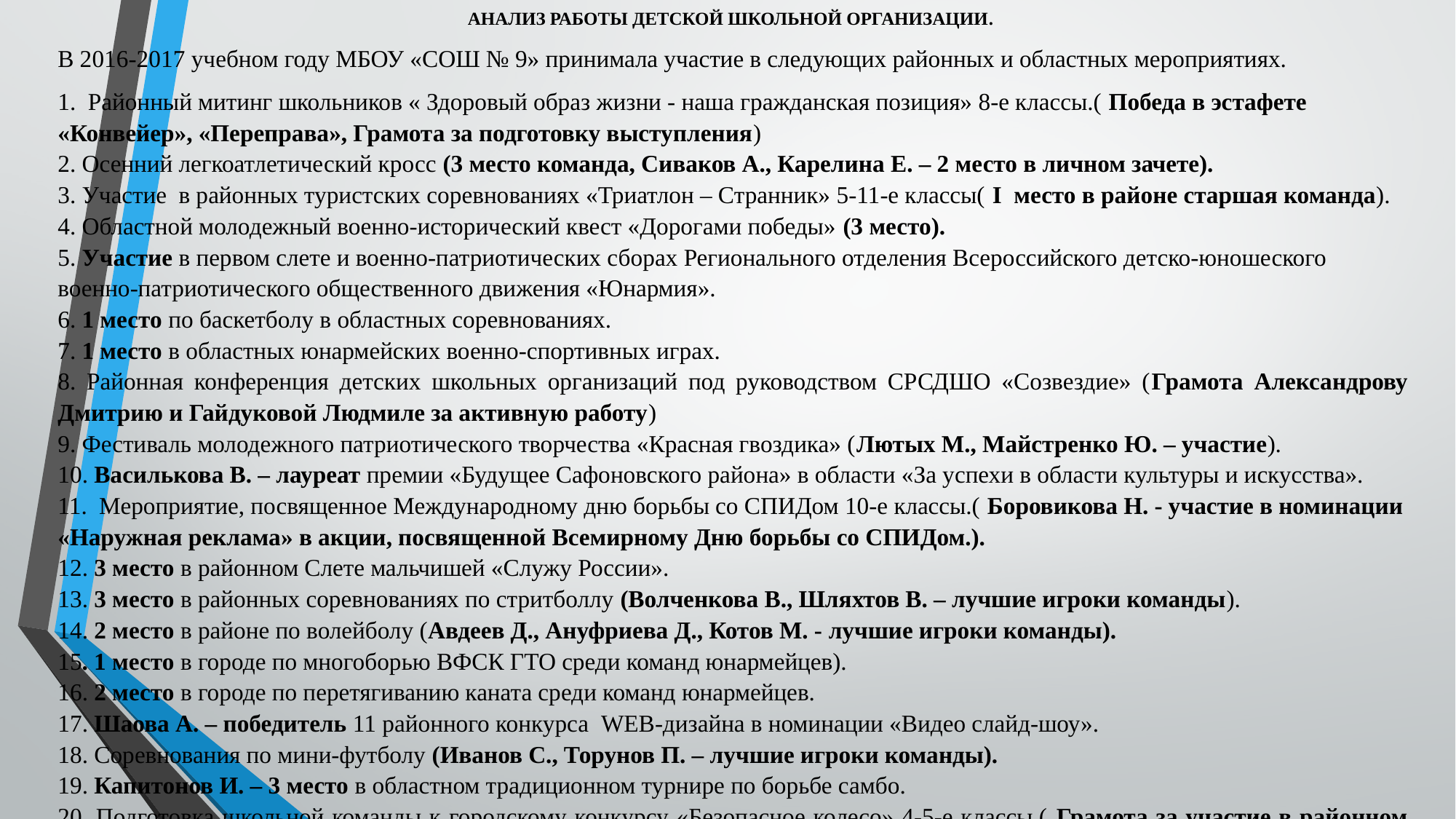

Анализ работы детской школьной организации.
В 2016-2017 учебном году МБОУ «СОШ № 9» принимала участие в следующих районных и областных мероприятиях.
1.  Районный митинг школьников « Здоровый образ жизни - наша гражданская позиция» 8-е классы.( Победа в эстафете «Конвейер», «Переправа», Грамота за подготовку выступления)
2. Осенний легкоатлетический кросс (3 место команда, Сиваков А., Карелина Е. – 2 место в личном зачете).
3. Участие  в районных туристских соревнованиях «Триатлон – Странник» 5-11-е классы( I  место в районе старшая команда).
4. Областной молодежный военно-исторический квест «Дорогами победы» (3 место).
5. Участие в первом слете и военно-патриотических сборах Регионального отделения Всероссийского детско-юношеского военно-патриотического общественного движения «Юнармия».
6. 1 место по баскетболу в областных соревнованиях.
7. 1 место в областных юнармейских военно-спортивных играх.
8. Районная конференция детских школьных организаций под руководством СРСДШО «Созвездие» (Грамота Александрову Дмитрию и Гайдуковой Людмиле за активную работу)
9. Фестиваль молодежного патриотического творчества «Красная гвоздика» (Лютых М., Майстренко Ю. – участие).
10. Василькова В. – лауреат премии «Будущее Сафоновского района» в области «За успехи в области культуры и искусства».
11.  Мероприятие, посвященное Международному дню борьбы со СПИДом 10-е классы.( Боровикова Н. - участие в номинации «Наружная реклама» в акции, посвященной Всемирному Дню борьбы со СПИДом.).
12. 3 место в районном Слете мальчишей «Служу России».
13. 3 место в районных соревнованиях по стритболлу (Волченкова В., Шляхтов В. – лучшие игроки команды).
14. 2 место в районе по волейболу (Авдеев Д., Ануфриева Д., Котов М. - лучшие игроки команды).
15. 1 место в городе по многоборью ВФСК ГТО среди команд юнармейцев).
16. 2 место в городе по перетягиванию каната среди команд юнармейцев.
17. Шаова А. – победитель 11 районного конкурса  WEB-дизайна в номинации «Видео слайд-шоу».
18. Соревнования по мини-футболу (Иванов С., Торунов П. – лучшие игроки команды).
19. Капитонов И. – 3 место в областном традиционном турнире по борьбе самбо.
20. Подготовка школьной команды к городскому конкурсу «Безопасное колесо» 4-5-е классы.( Грамота за участие в районном конкурсе «Безопасное колесо-2017», Зверева Варвара и Сергеев Георгий - победители конкурса «Фигурное вождение велосипеда»).
21. Василькова В. – победитель региональной телевизионной гуманитарной олимпиады школьников «Умники и умницы Смоленщины».